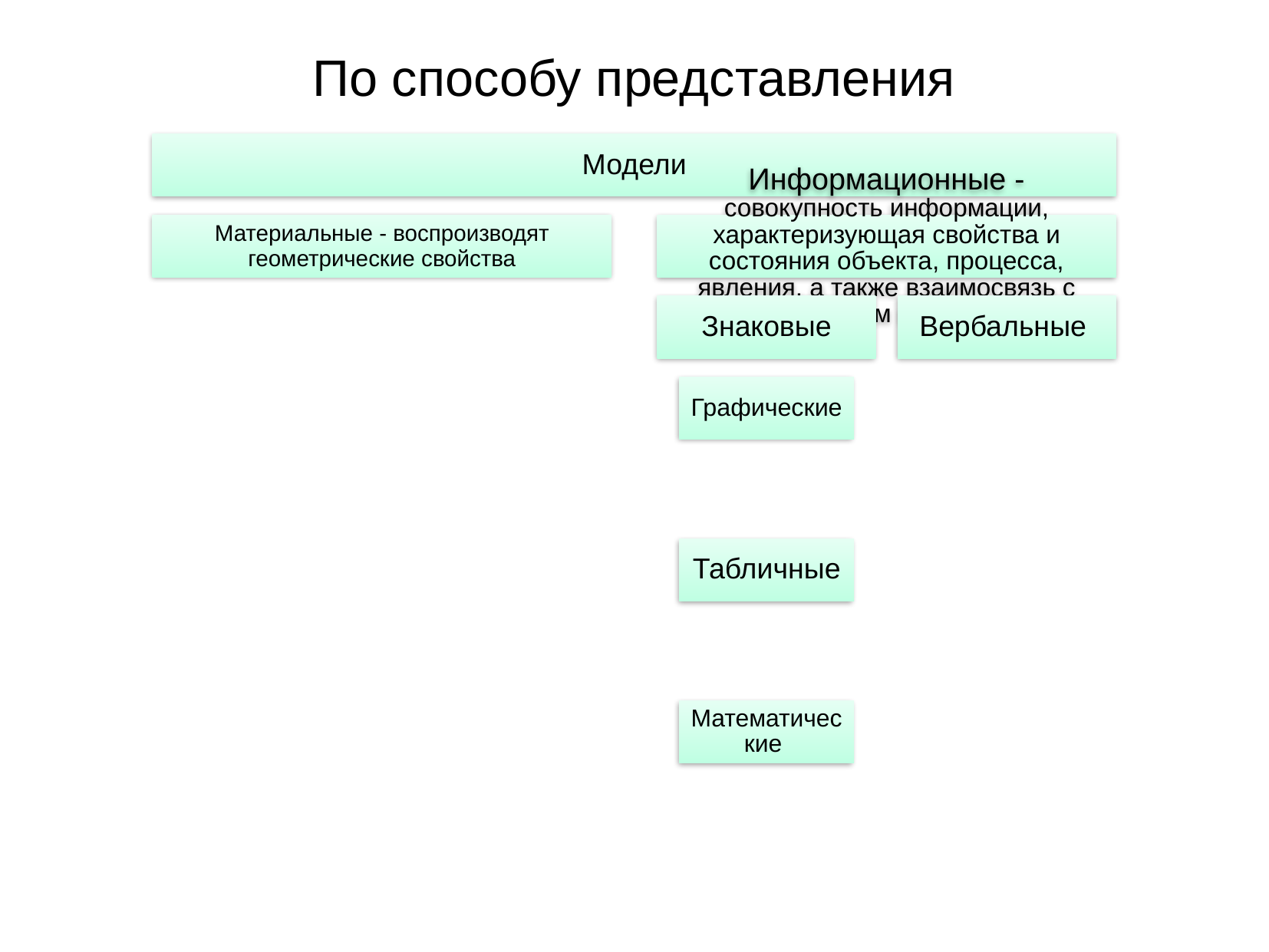

# По способу представления
Модели
Материальные - воспроизводят геометрические свойства
Информационные - совокупность информации, характеризующая свойства и состояния объекта, процесса, явления, а также взаимосвязь с внешним миром.
Знаковые
Вербальные
Графические
Табличные
Математические